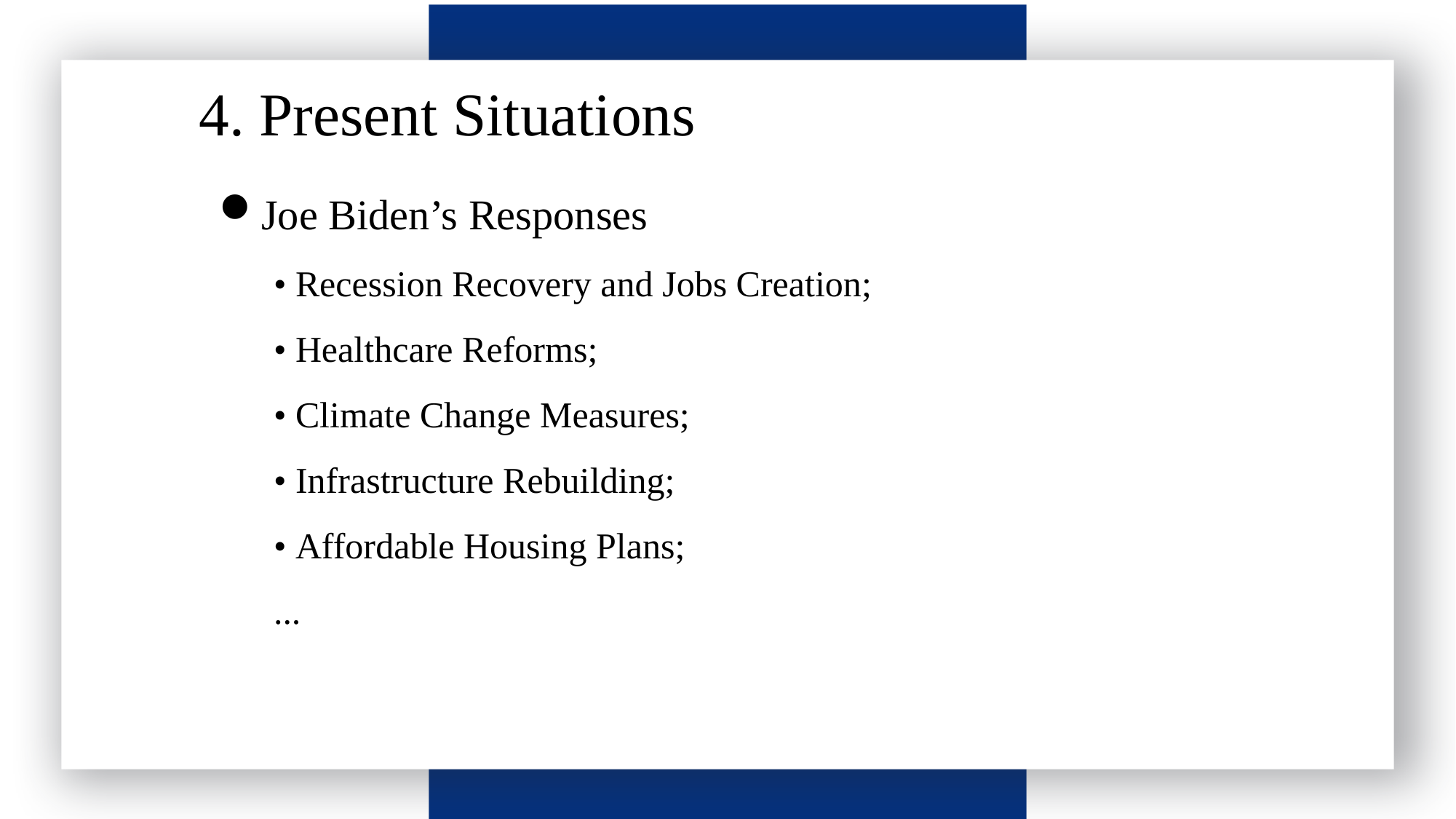

4. Present Situations
Joe Biden’s Responses
• Recession Recovery and Jobs Creation;
• Healthcare Reforms;
• Climate Change Measures;
• Infrastructure Rebuilding;
• Affordable Housing Plans;
...